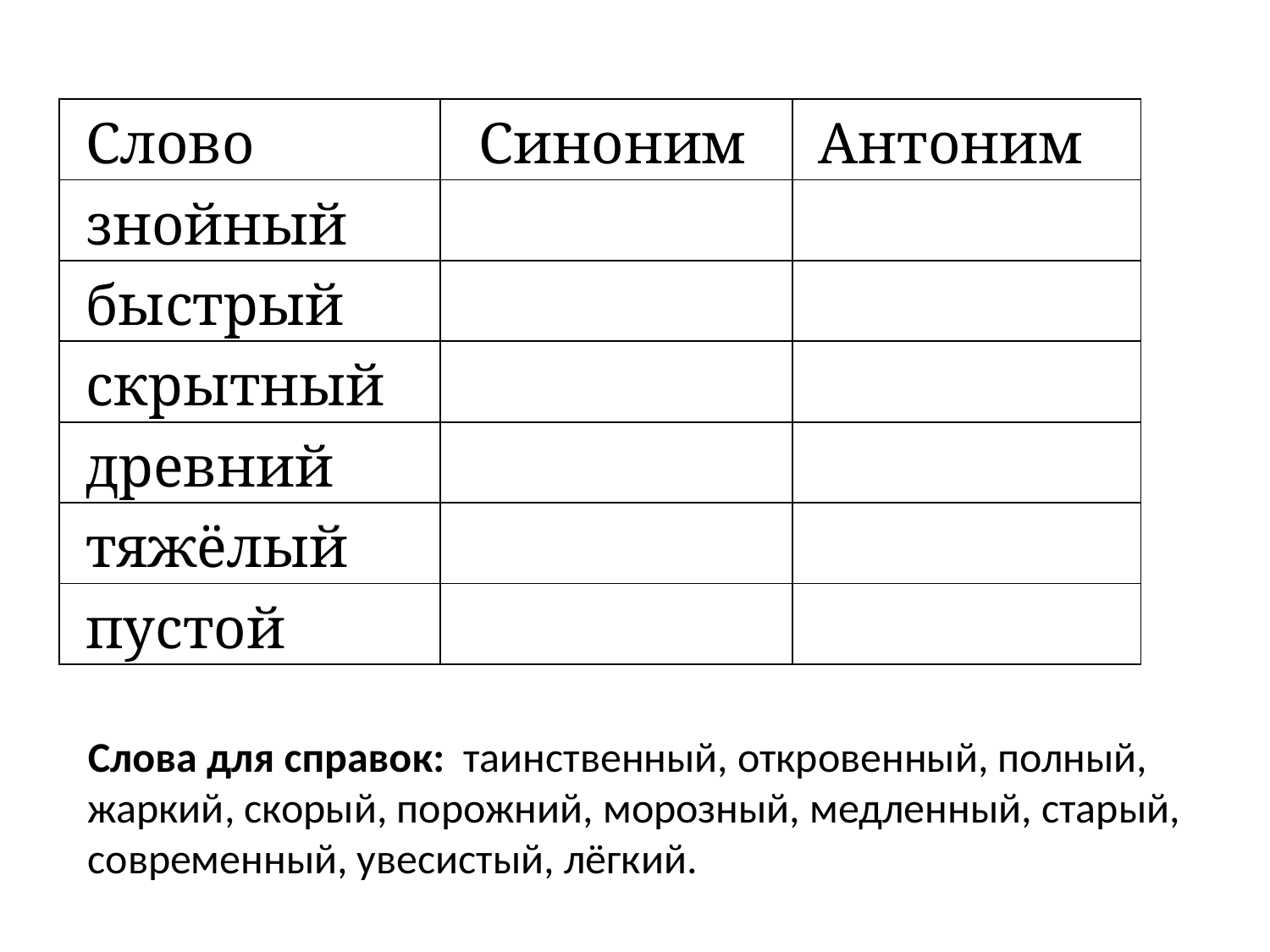

| Слово | Синоним | Антоним |
| --- | --- | --- |
| знойный |  |  |
| быстрый |  |  |
| скрытный |  |  |
| древний |  |  |
| тяжёлый |  |  |
| пустой |  |  |
Слова для справок:  таинственный, откровенный, полный,
жаркий, скорый, порожний, морозный, медленный, старый,
современный, увесистый, лёгкий.